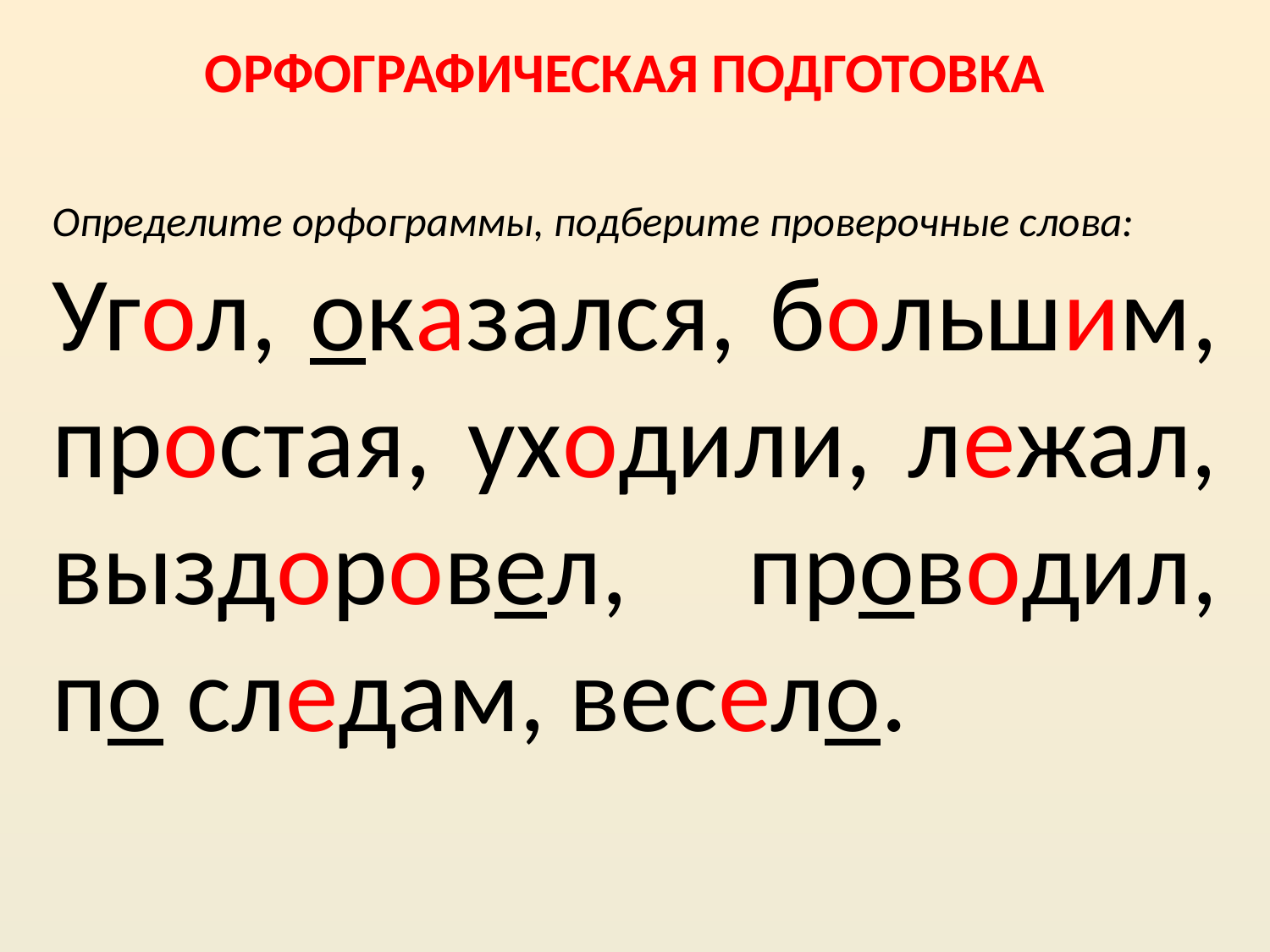

ОРФОГРАФИЧЕСКАЯ ПОДГОТОВКА
Определите орфограммы, подберите проверочные слова:
Угол, оказался, большим, простая, уходили, лежал, выздоровел, проводил, по следам, весело.